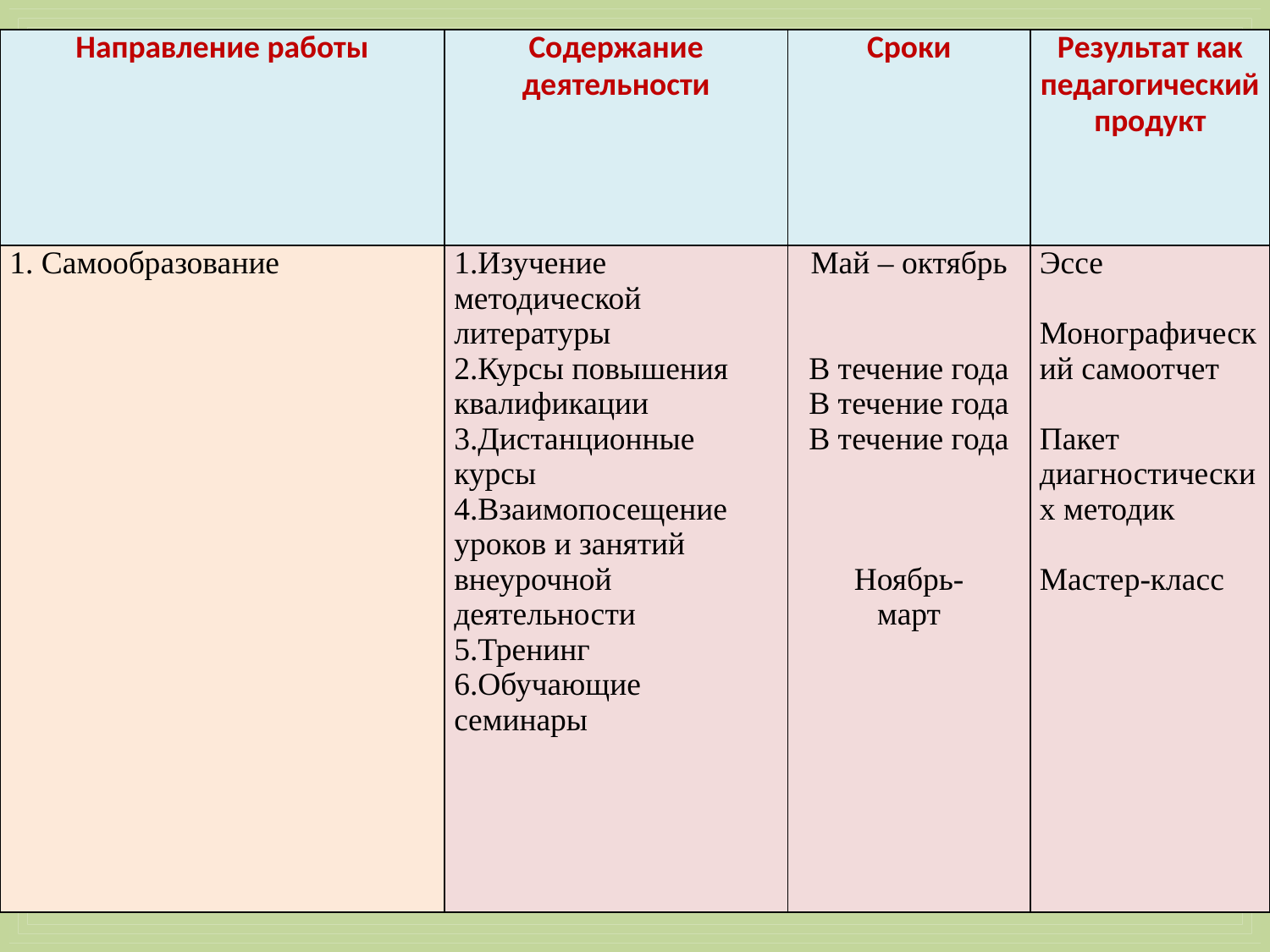

# участие в дистанционных олимпиадах по различным предметам, творческих и интеллектуальных конкурсах
| Направление работы | Содержание деятельности | Сроки | Результат как педагогический продукт |
| --- | --- | --- | --- |
| 1. Самообразование | 1.Изучение методической литературы 2.Курсы повышения квалификации 3.Дистанционные курсы 4.Взаимопосещение уроков и занятий внеурочной деятельности 5.Тренинг 6.Обучающие семинары | Май – октябрь     В течение года В течение года В течение года Ноябрь- март | Эссе Монографический самоотчет   Пакет диагностических методик   Мастер-класс |